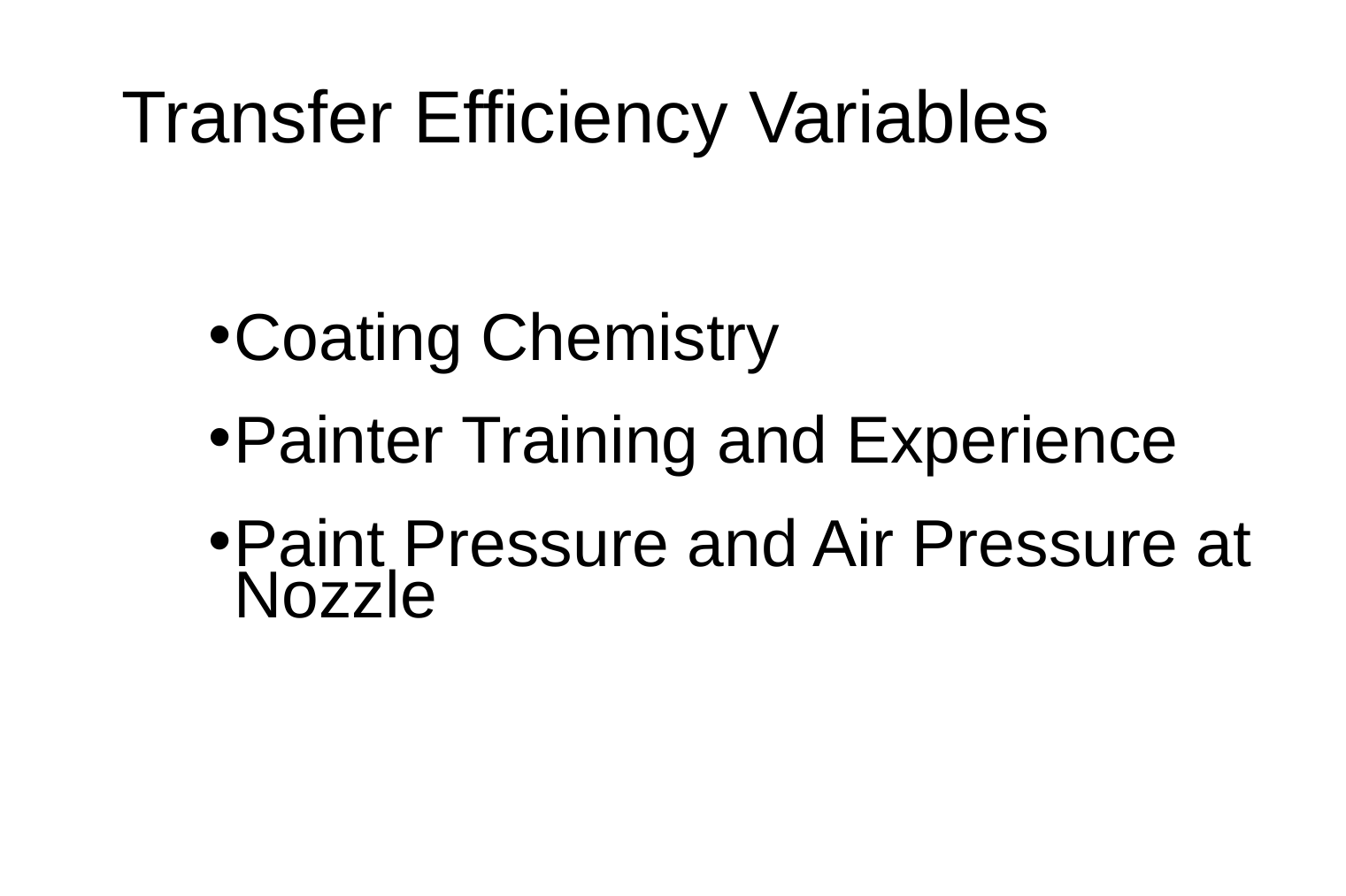

# Transfer Efficiency Variables
Coating Chemistry

Painter Training and Experience

Paint Pressure and Air Pressure at Nozzle